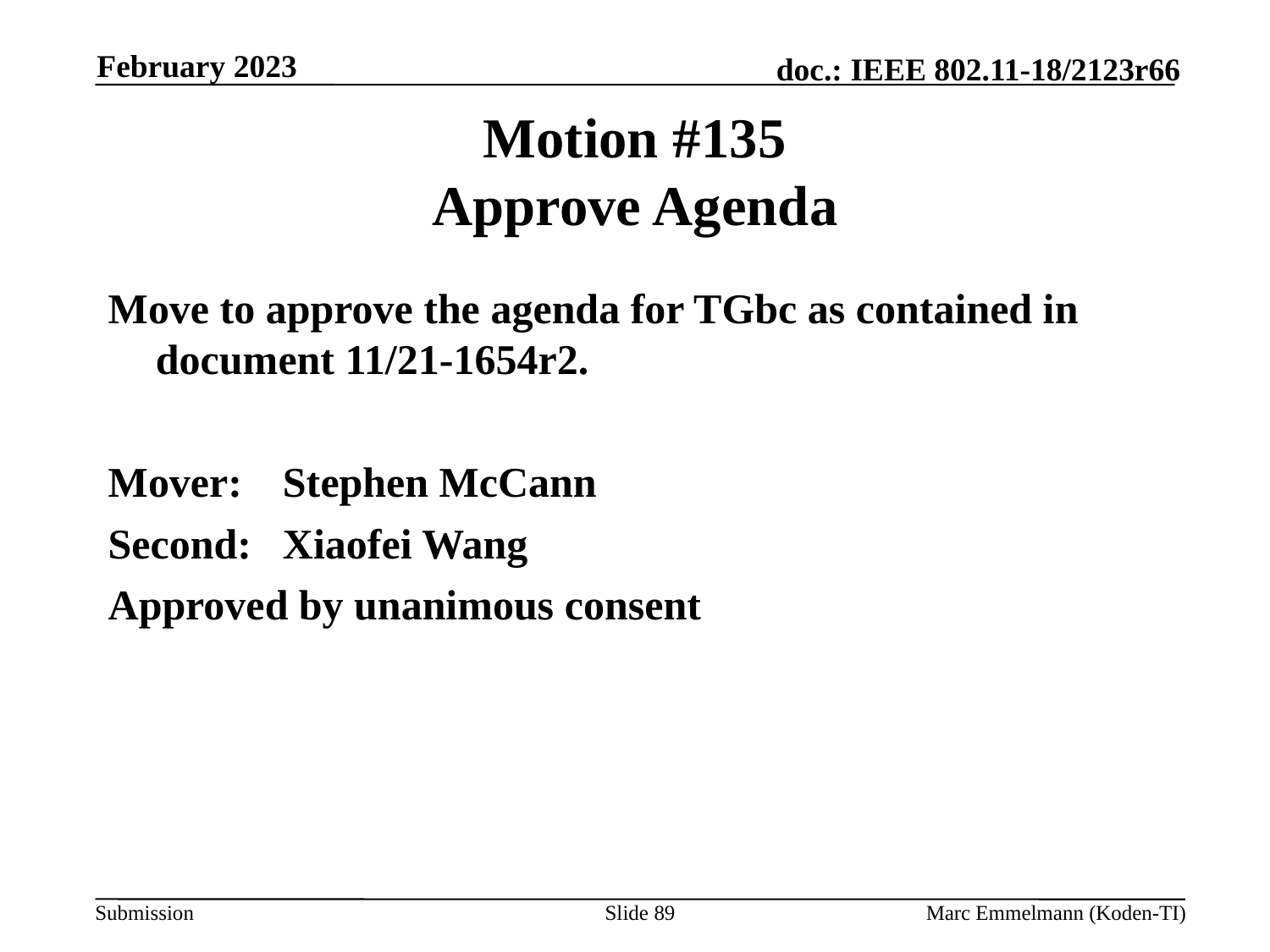

February 2023
# Motion #135 Approve Agenda
Move to approve the agenda for TGbc as contained in document 11/21-1654r2.

Mover:	Stephen McCann
Second:	Xiaofei Wang
Approved by unanimous consent
Slide 89
Marc Emmelmann (Koden-TI)